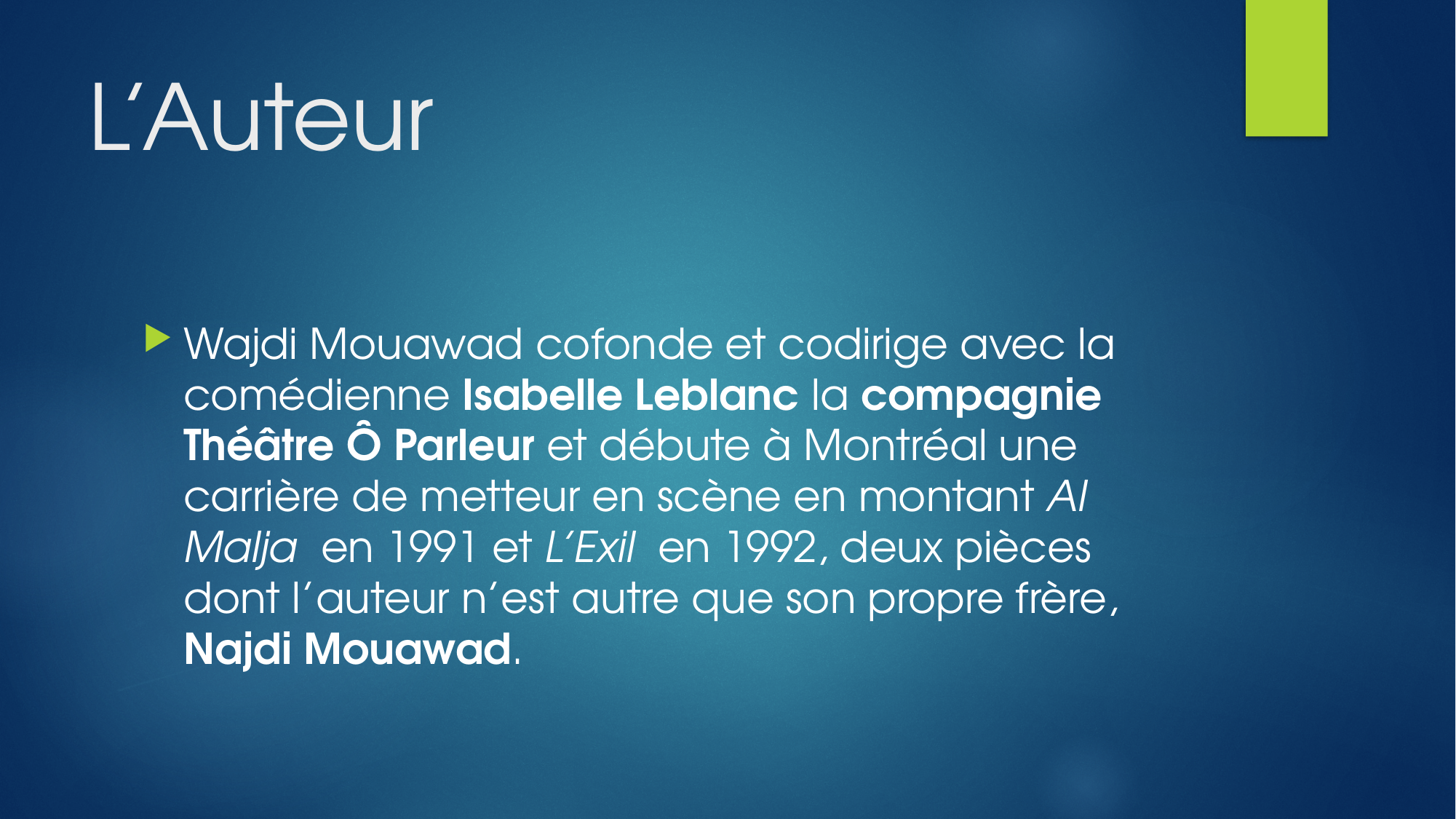

# L’Auteur

Wajdi Mouawad cofonde et codirige avec la comédienne Isabelle Leblanc la compagnie Théâtre Ȏ Parleur et débute à Montréal une carrière de metteur en scène en montant Al Malja  en 1991 et L’Exil  en 1992, deux pièces dont l’auteur n’est autre que son propre frère, Najdi Mouawad.